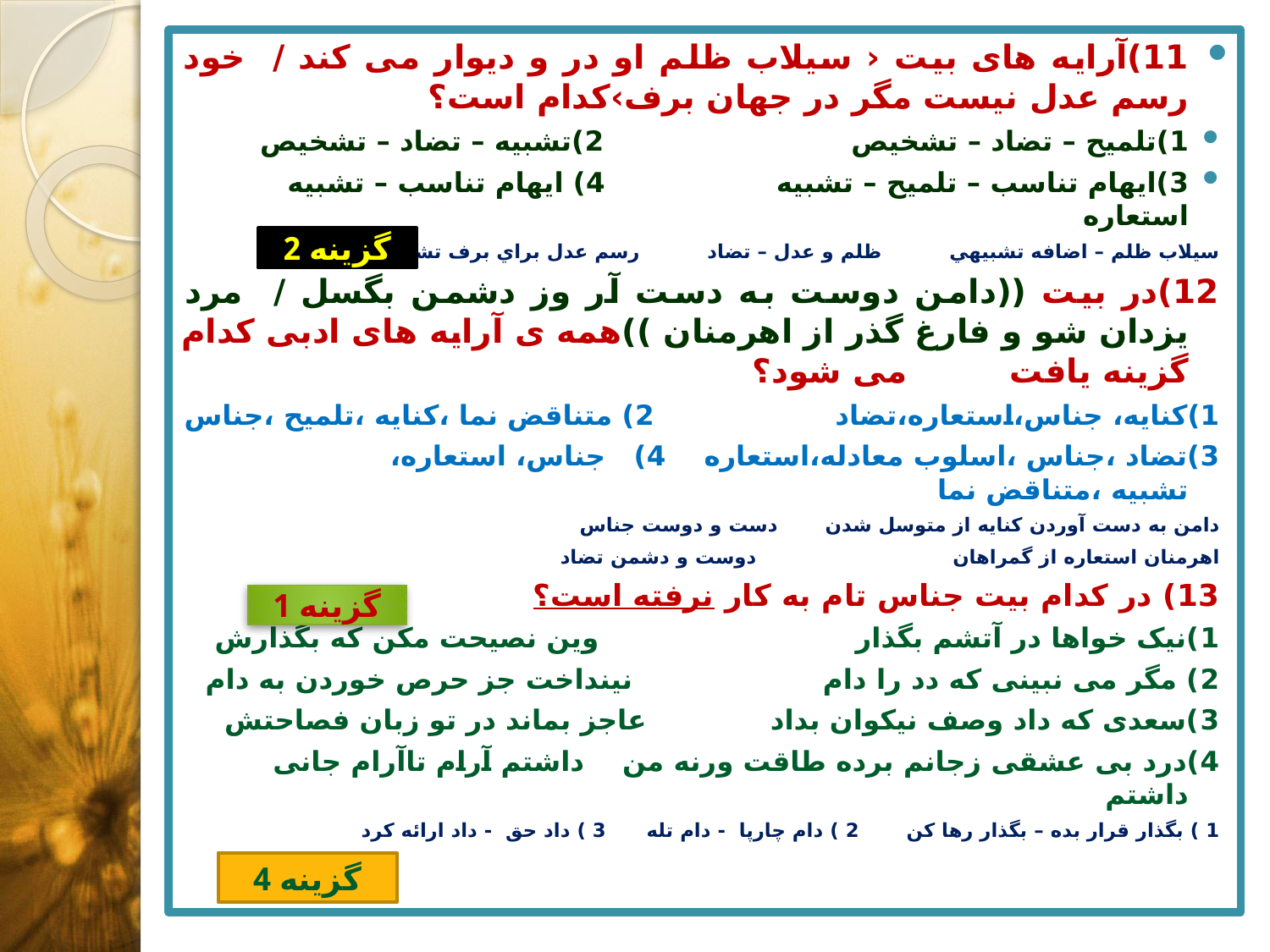

11)آرایه های بیت ‹ سیلاب ظلم او در و دیوار می کند /  خود رسم عدل نیست مگر در جهان برف›کدام است؟
1)تلمیح – تضاد – تشخیص                          2)تشبیه – تضاد – تشخیص
3)ایهام تناسب – تلمیح – تشبیه                  4) ایهام تناسب – تشبیه استعاره
سيلاب ظلم – اضافه تشبيهي          ظلم و عدل – تضاد          رسم عدل براي برف تشخيص
12)در بیت ((دامن دوست به دست آر وز دشمن بگسل /  مرد یزدان شو و فارغ گذر از اهرمنان ))همه ی آرایه های ادبی کدام گزینه یافت         می شود؟
1)کنایه، جناس،استعاره،تضاد                   2) متناقض نما ،کنایه ،تلمیح ،جناس
3)تضاد ،جناس ،اسلوب معادله،استعاره    4)   جناس، استعاره، تشبیه ،متناقض نما
دامن به دست آوردن كنايه از متوسل شدن       دست و دوست جناس
اهرمنان استعاره از گمراهان                             دوست و دشمن تضاد
13) در کدام بیت جناس تام به کار نرفته است؟
1)نیک خواها در آتشم بگذار                           وین نصیحت مکن که بگذارش
2) مگر می نبینی که دد را دام                    نینداخت جز حرص خوردن به دام
3)سعدی که داد وصف نیکوان بداد             عاجز بماند در تو زبان فصاحتش
4)درد بی عشقی زجانم برده طاقت ورنه من    داشتم آرام تاآرام جانی داشتم
1 ) بگذار قرار بده – بگذار رها كن       2 ) دام چارپا  - دام تله      3 ) داد حق  - داد ارائه كرد
گزينه 2
گزینه 1
گزینه 4